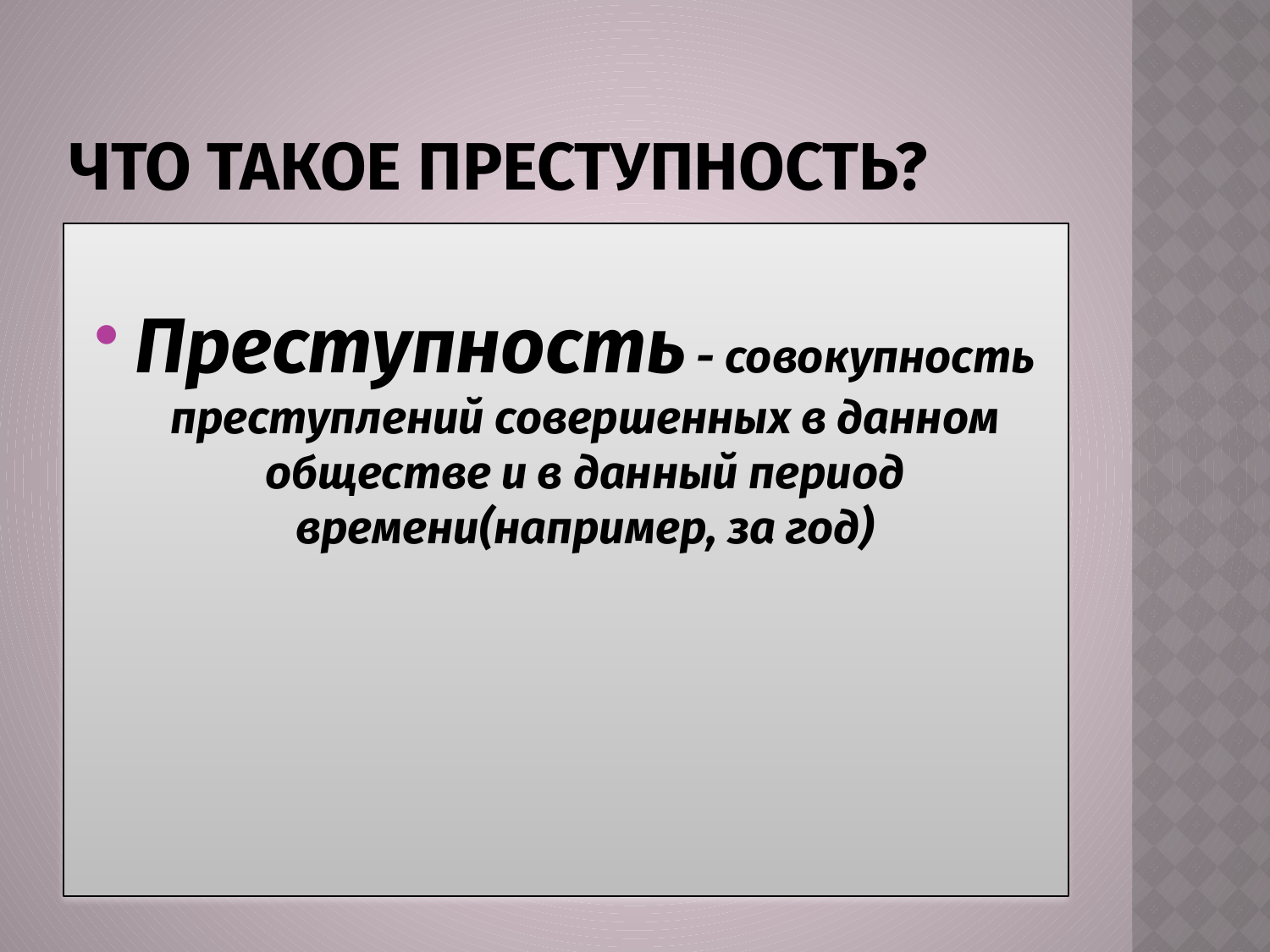

# Что такое преступность?

Преступность - совокупность преступлений совершенных в данном обществе и в данный период времени(например, за год)